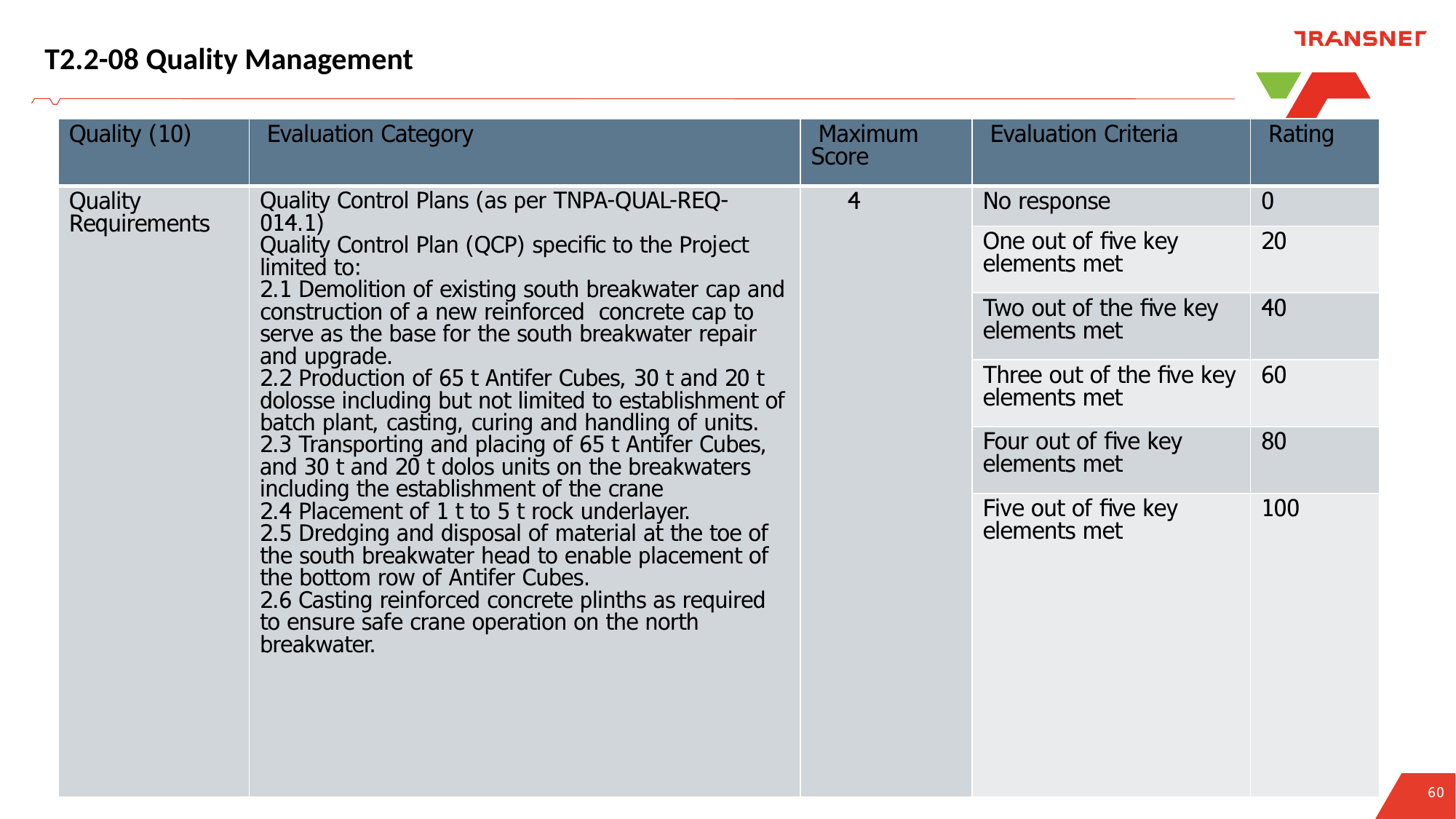

# T2.2-08 Quality Management
| Quality (10) | Evaluation Category | Maximum Score | Evaluation Criteria | Rating |
| --- | --- | --- | --- | --- |
| Quality Requirements | Quality Control Plans (as per TNPA-QUAL-REQ-014.1) Quality Control Plan (QCP) specific to the Project limited to: 2.1 Demolition of existing south breakwater cap and construction of a new reinforced concrete cap to serve as the base for the south breakwater repair and upgrade. 2.2 Production of 65 t Antifer Cubes, 30 t and 20 t dolosse including but not limited to establishment of batch plant, casting, curing and handling of units. 2.3 Transporting and placing of 65 t Antifer Cubes, and 30 t and 20 t dolos units on the breakwaters including the establishment of the crane 2.4 Placement of 1 t to 5 t rock underlayer. 2.5 Dredging and disposal of material at the toe of the south breakwater head to enable placement of the bottom row of Antifer Cubes. 2.6 Casting reinforced concrete plinths as required to ensure safe crane operation on the north breakwater. | 4 | No response | 0 |
|  |  |  | One out of five key elements met | 20 |
|  |  |  | Two out of the five key elements met | 40 |
|  |  |  | Three out of the five key elements met | 60 |
|  |  |  | Four out of five key elements met | 80 |
|  |  |  | Five out of five key elements met | 100 |